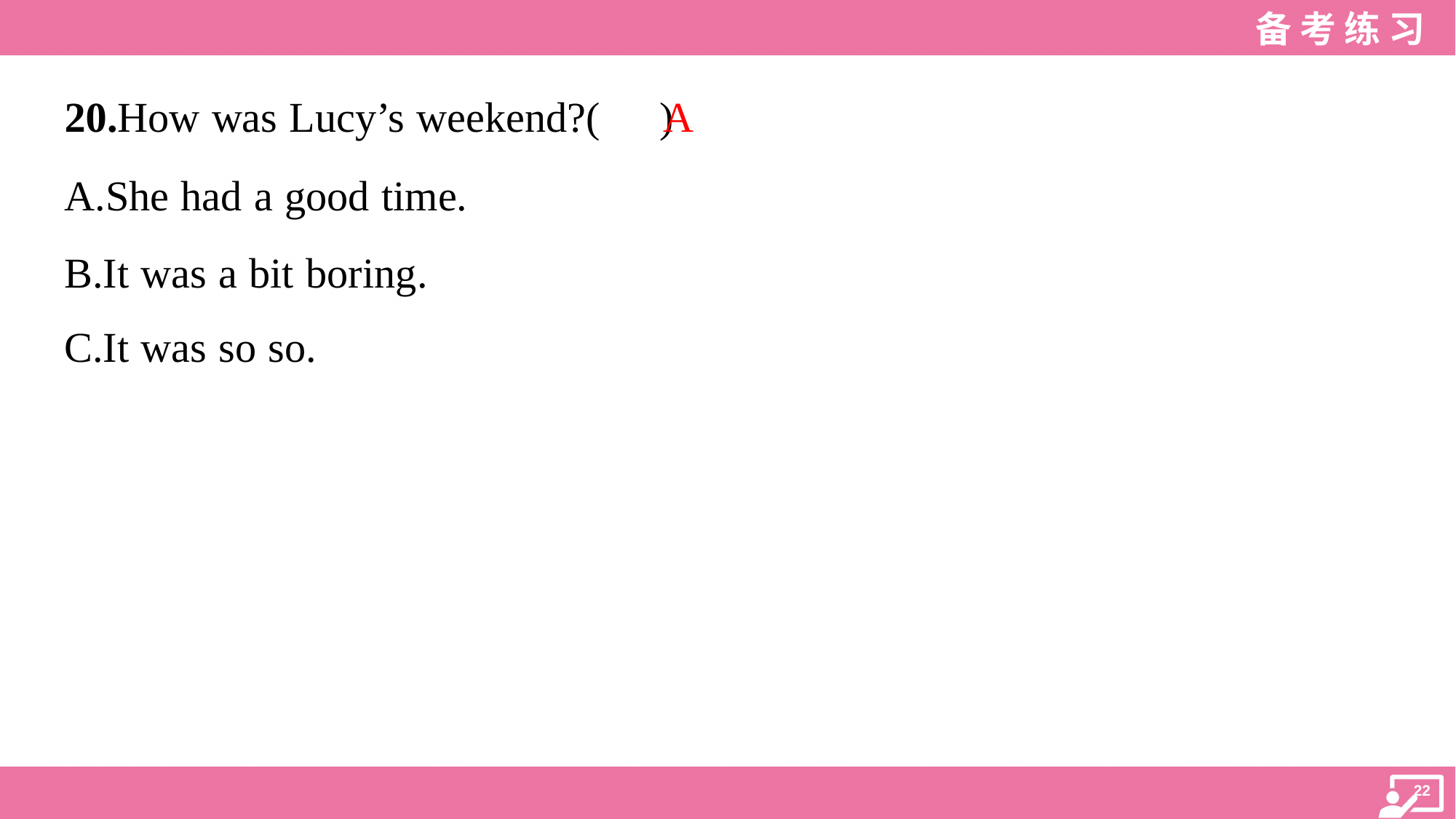

A
20.How was Lucy’s weekend?(     )
A.She had a good time.
B.It was a bit boring.
C.It was so so.